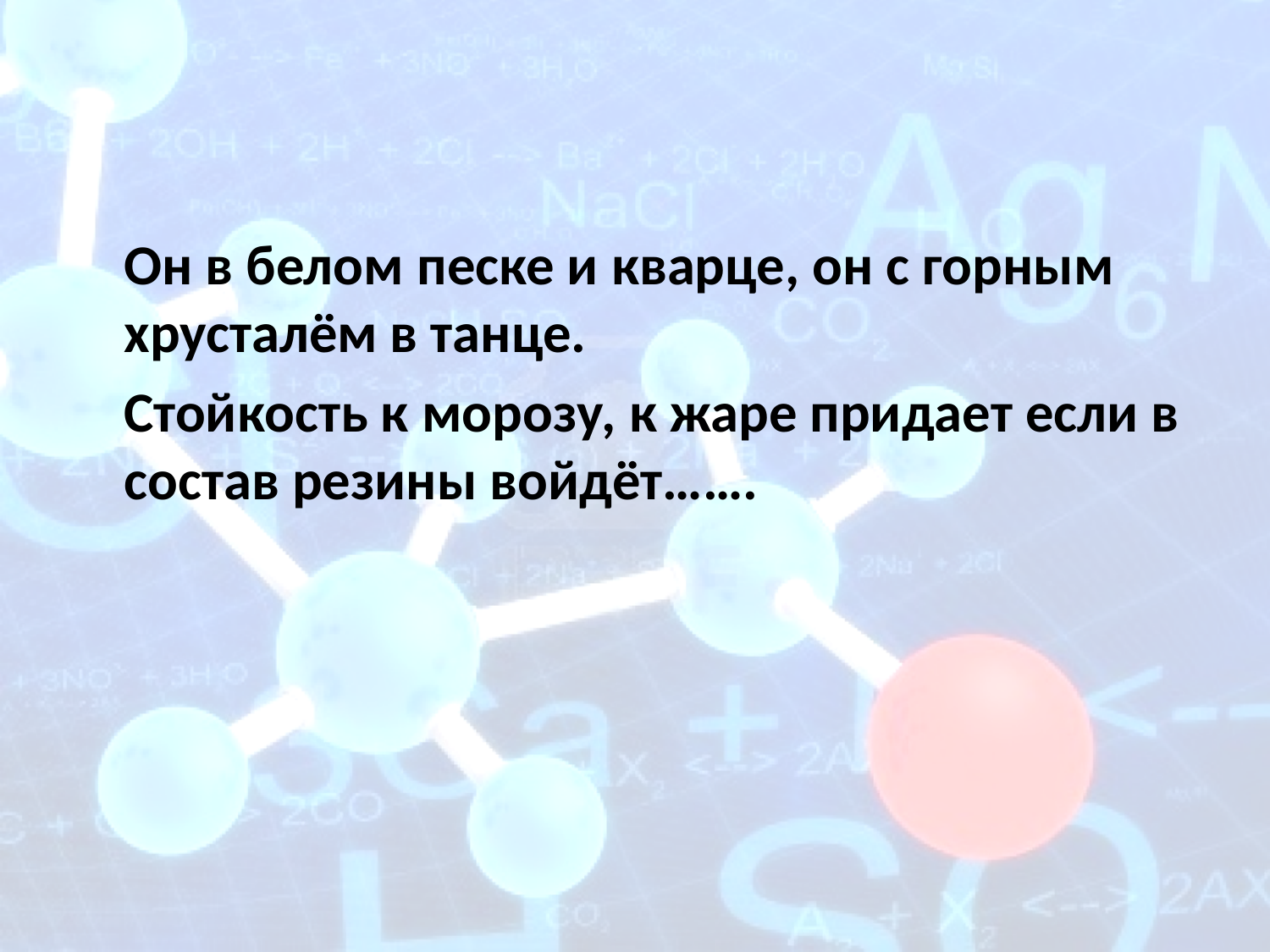

Он в белом песке и кварце, он с горным хрусталём в танце.
	Стойкость к морозу, к жаре придает если в состав резины войдёт…….